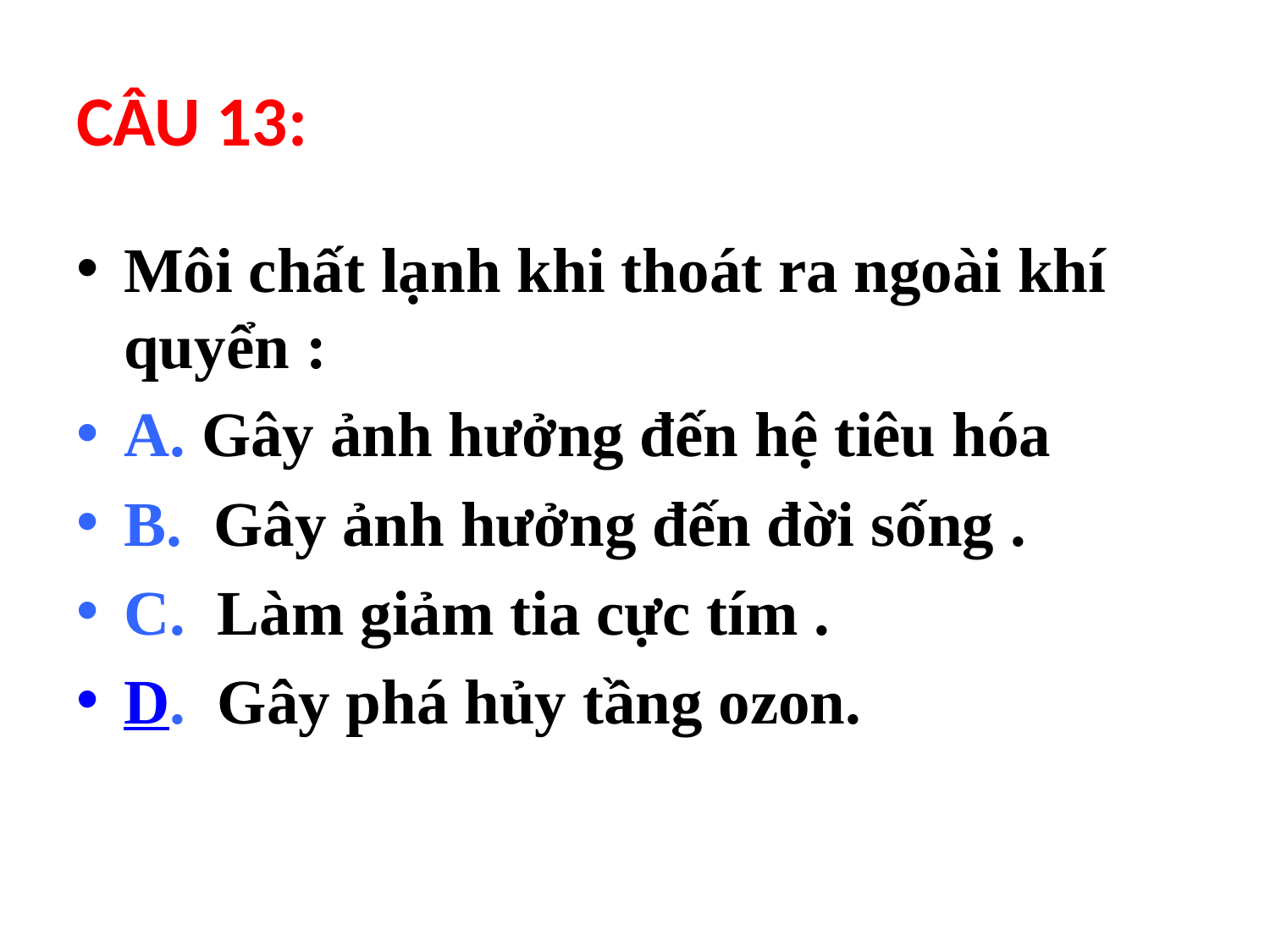

# CÂU 13:
Môi chất lạnh khi thoát ra ngoài khí quyển :
A. Gây ảnh hưởng đến hệ tiêu hóa
B.  Gây ảnh hưởng đến đời sống .
C.  Làm giảm tia cực tím .
D.  Gây phá hủy tầng ozon.